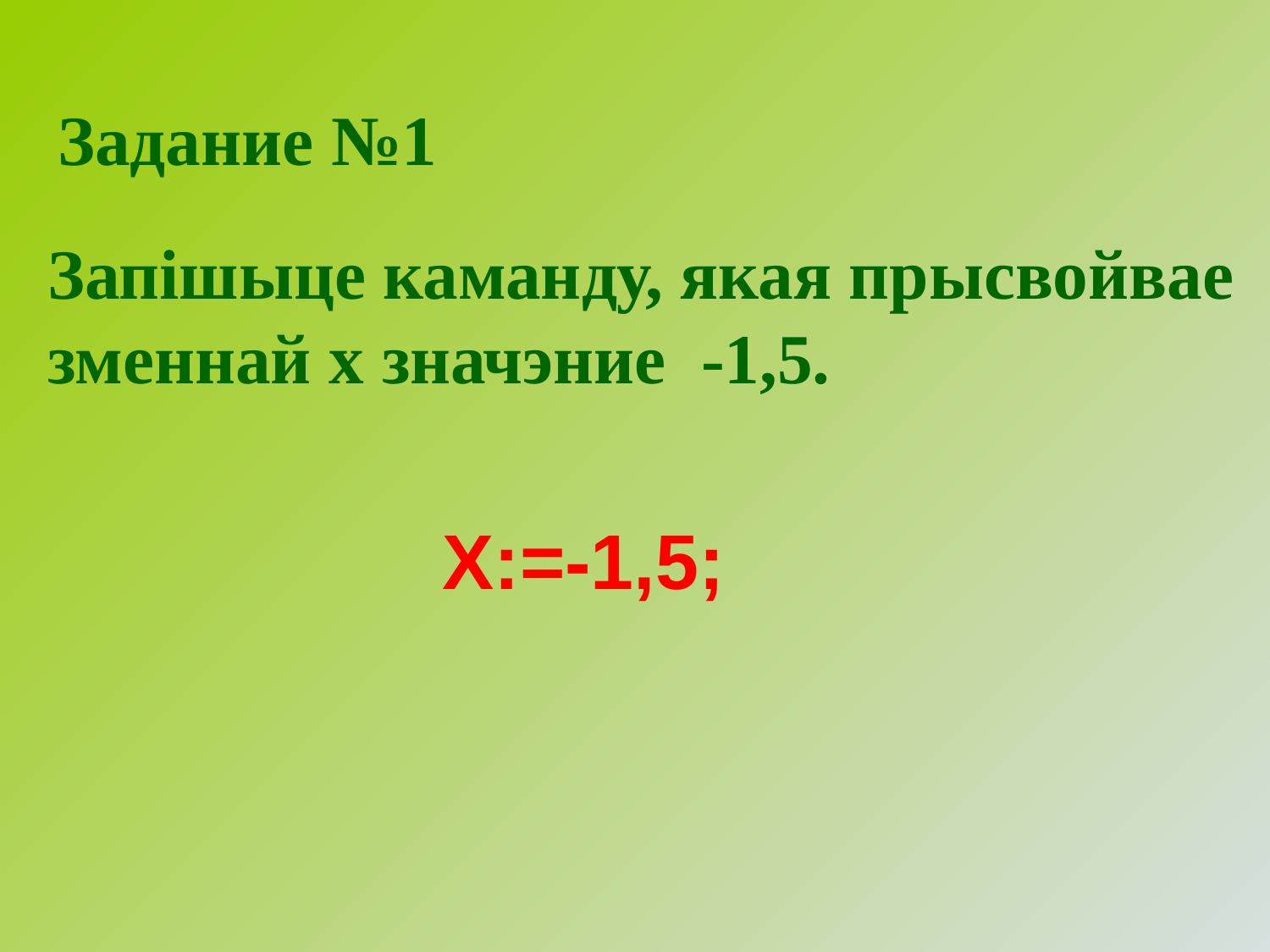

# Задание №1
Запішыце каманду, якая прысвойвае зменнай х значэние  -1,5.
Х:=-1,5;